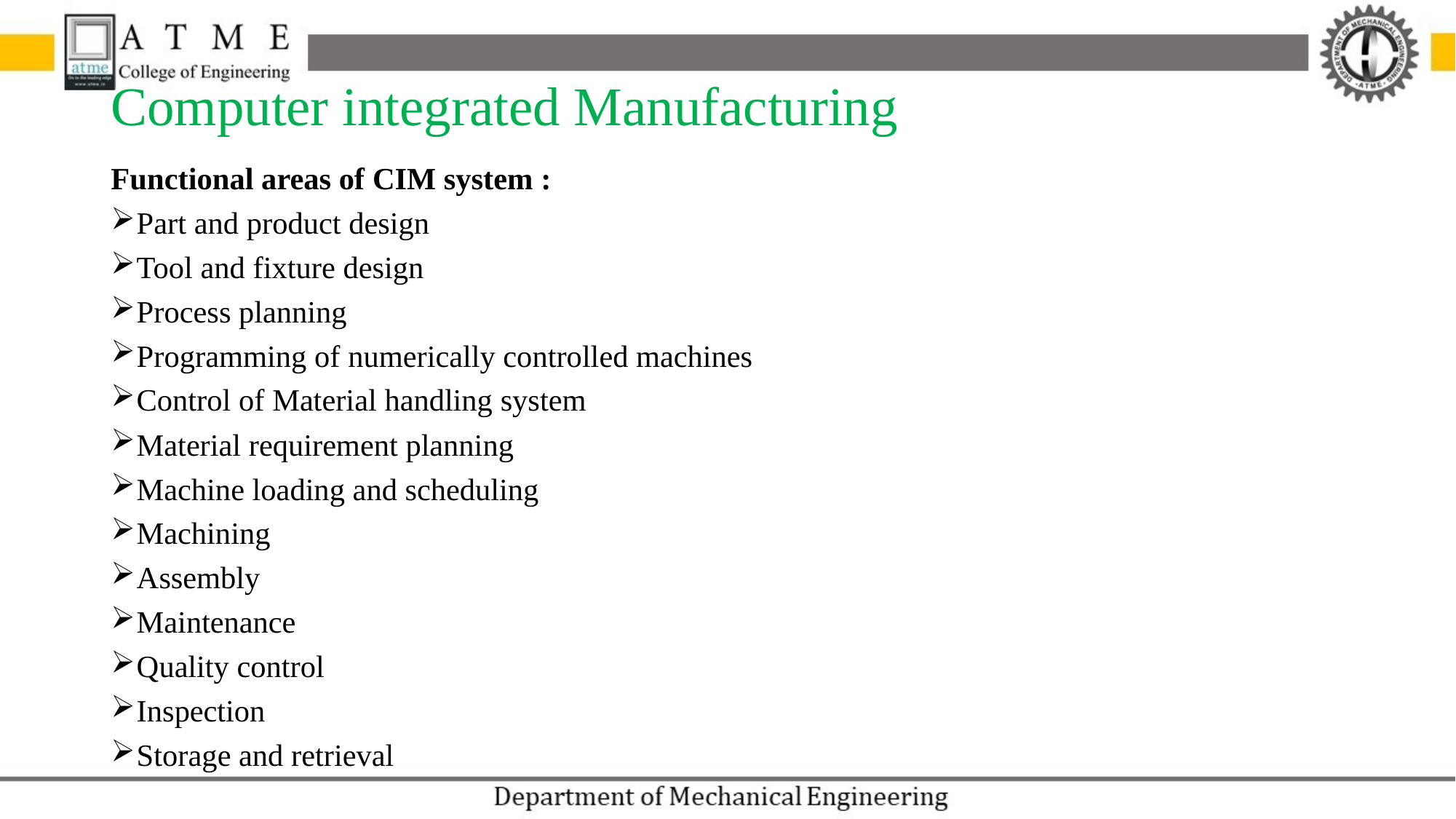

# Computer integrated Manufacturing
Functional areas of CIM system :
Part and product design
Tool and fixture design
Process planning
Programming of numerically controlled machines
Control of Material handling system
Material requirement planning
Machine loading and scheduling
Machining
Assembly
Maintenance
Quality control
Inspection
Storage and retrieval